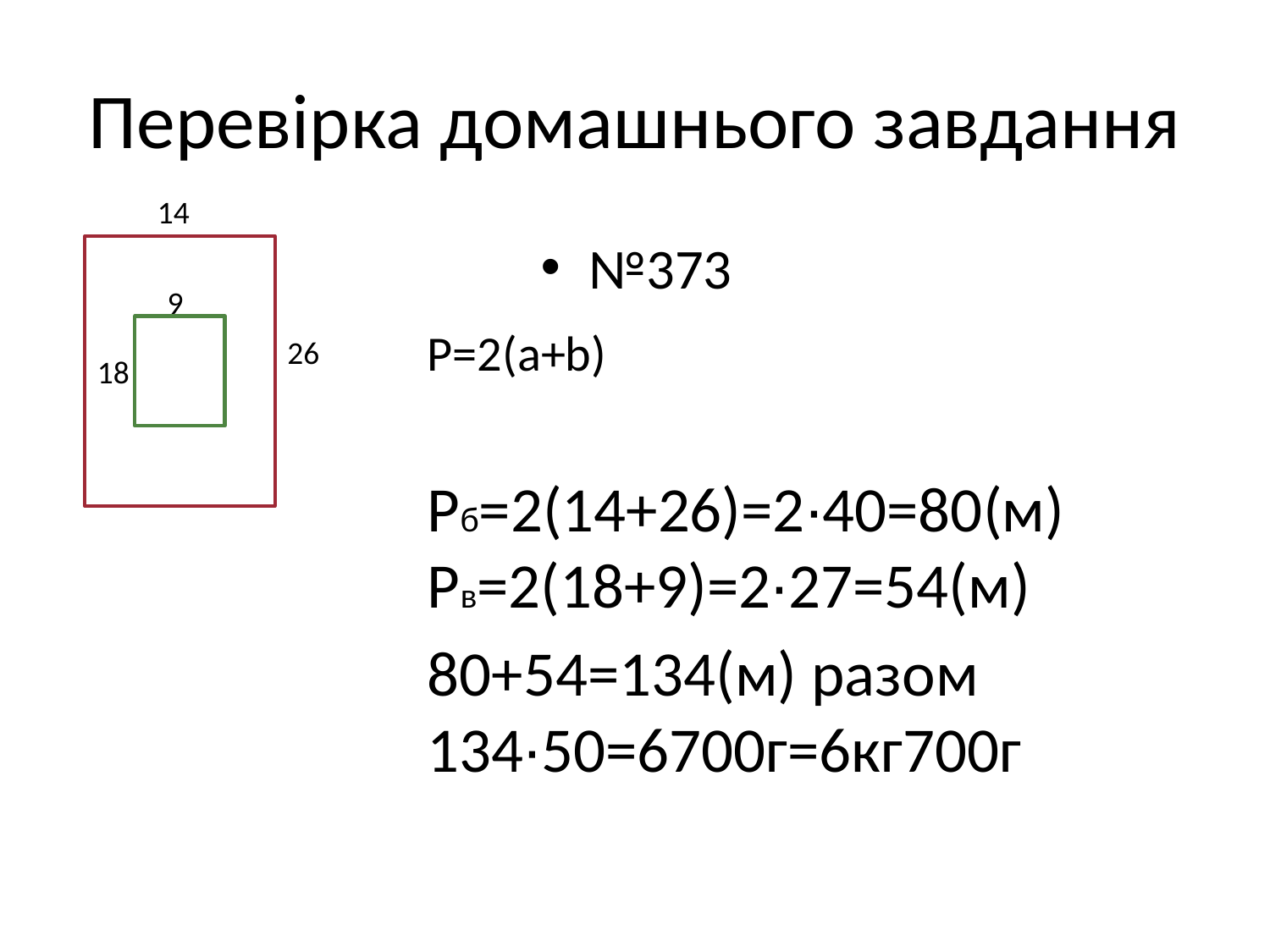

# Перевірка домашнього завдання
14
№373

P=2(a+b)
9

26

18

Рб=2(14+26)=2∙40=80(м)
Рв=2(18+9)=2∙27=54(м)

80+54=134(м) разом
134∙50=6700г=6кг700г